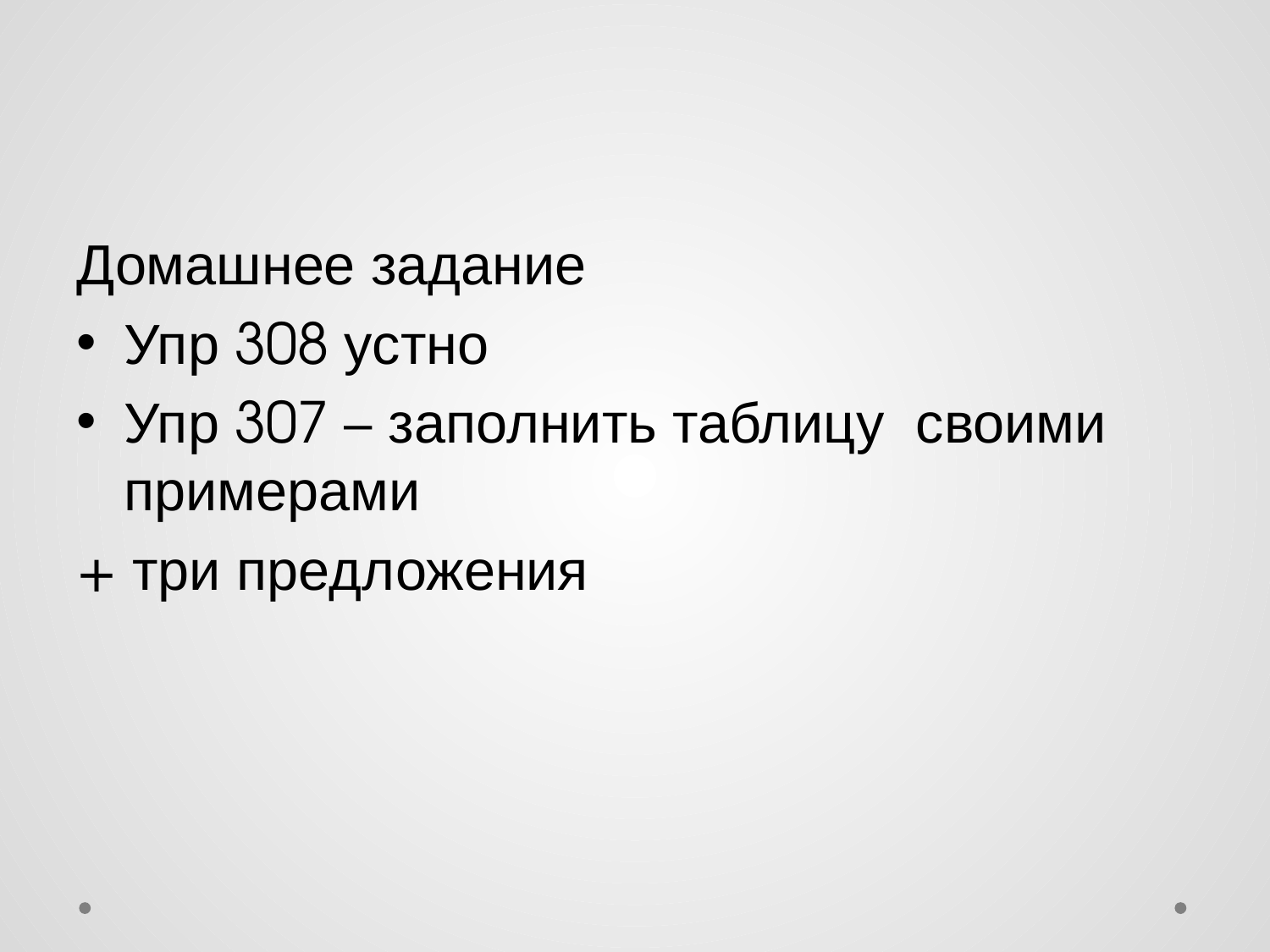

#
Домашнее задание
Упр 308 устно
Упр 307 – заполнить таблицу  своими примерами
+ три предложения